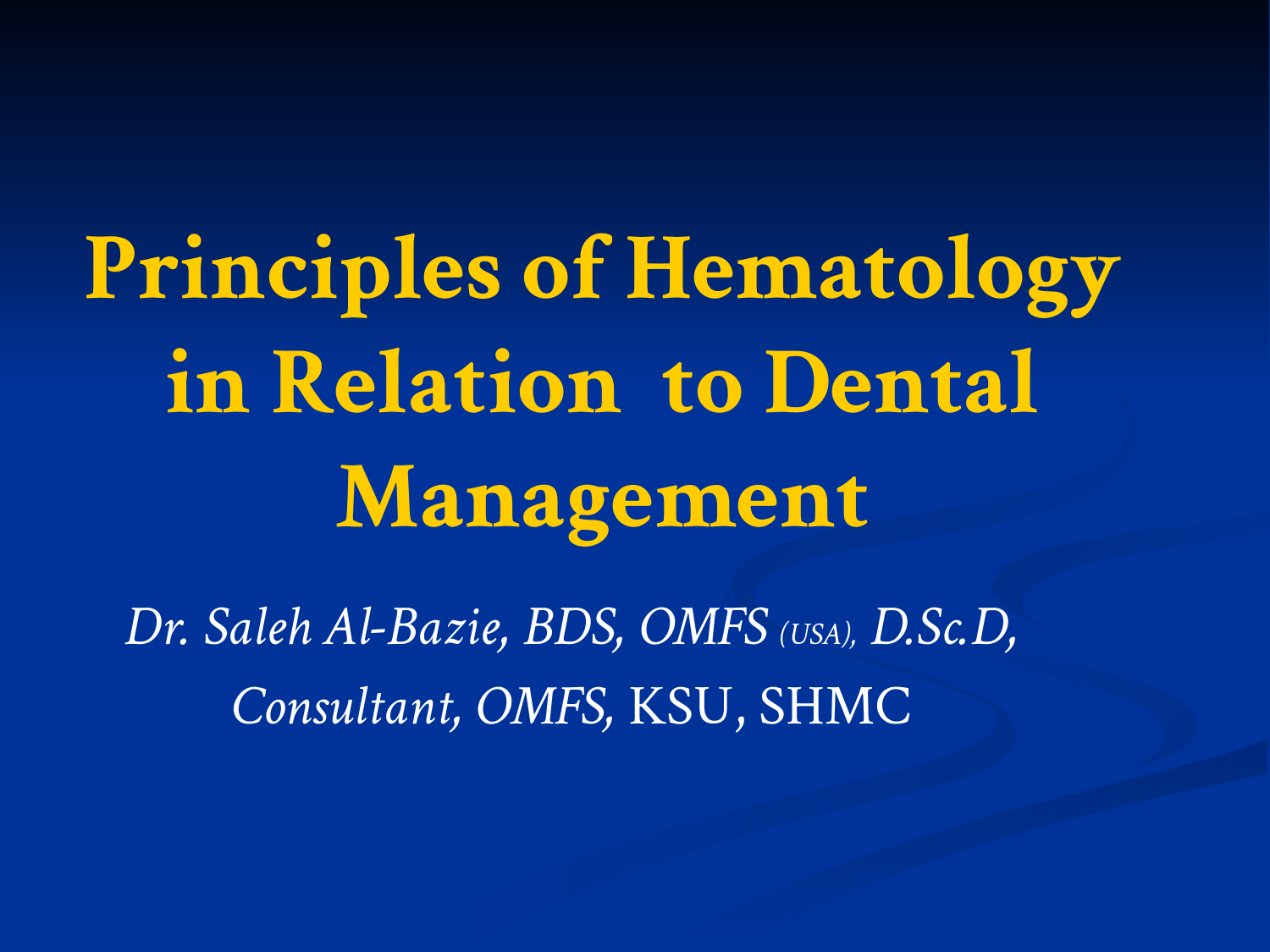

# Principles of Hematology in Relation  to Dental Management
Dr. Saleh Al-Bazie, BDS, OMFS (USA), D.Sc.D,
Consultant, OMFS, KSU, SHMC